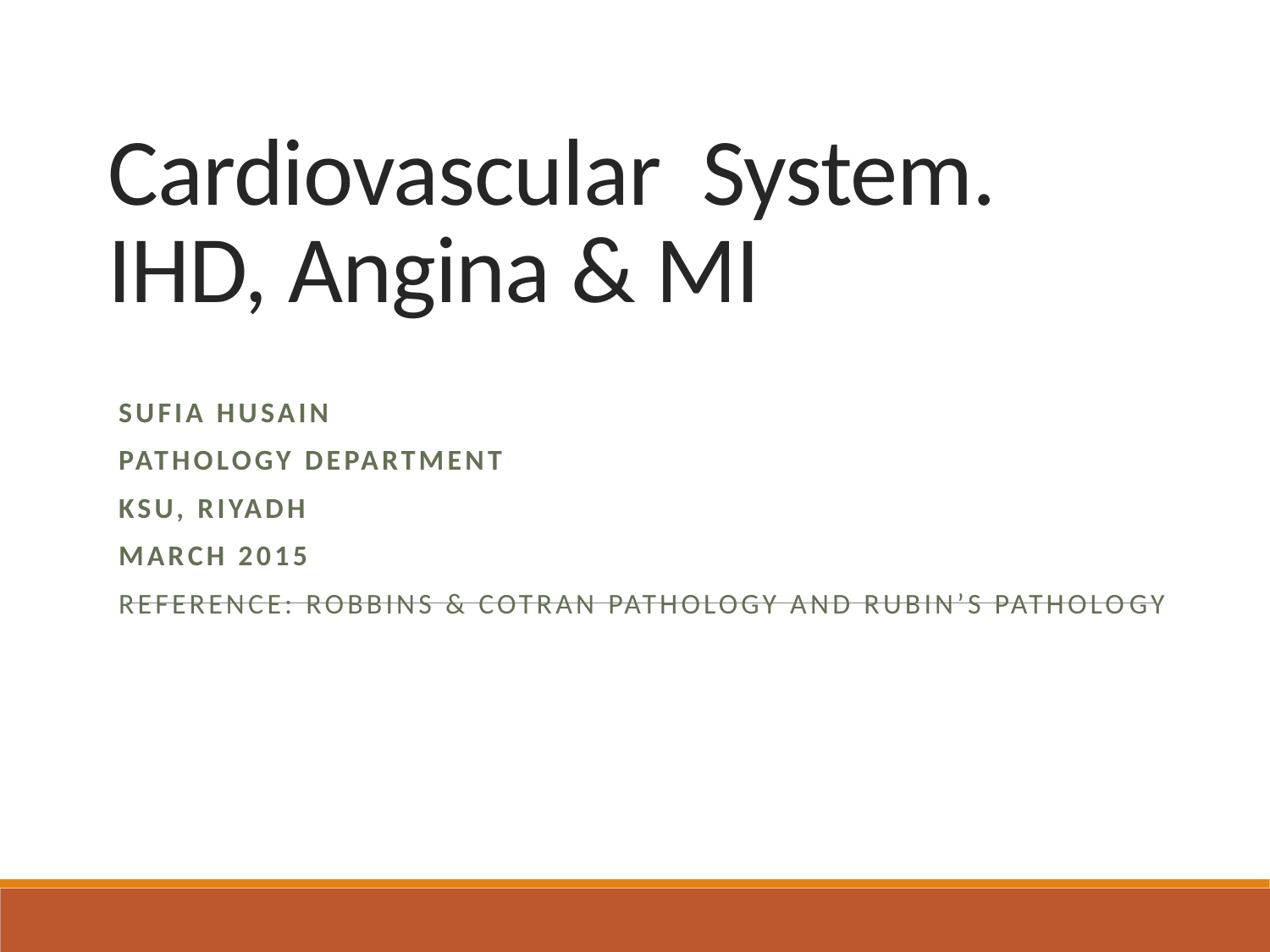

# Cardiovascular  System. IHD, Angina & MI
Sufia Husain
Pathology Department
KSU, Riyadh
March 2015
Reference: Robbins & Cotran Pathology and Rubin’s Pathology